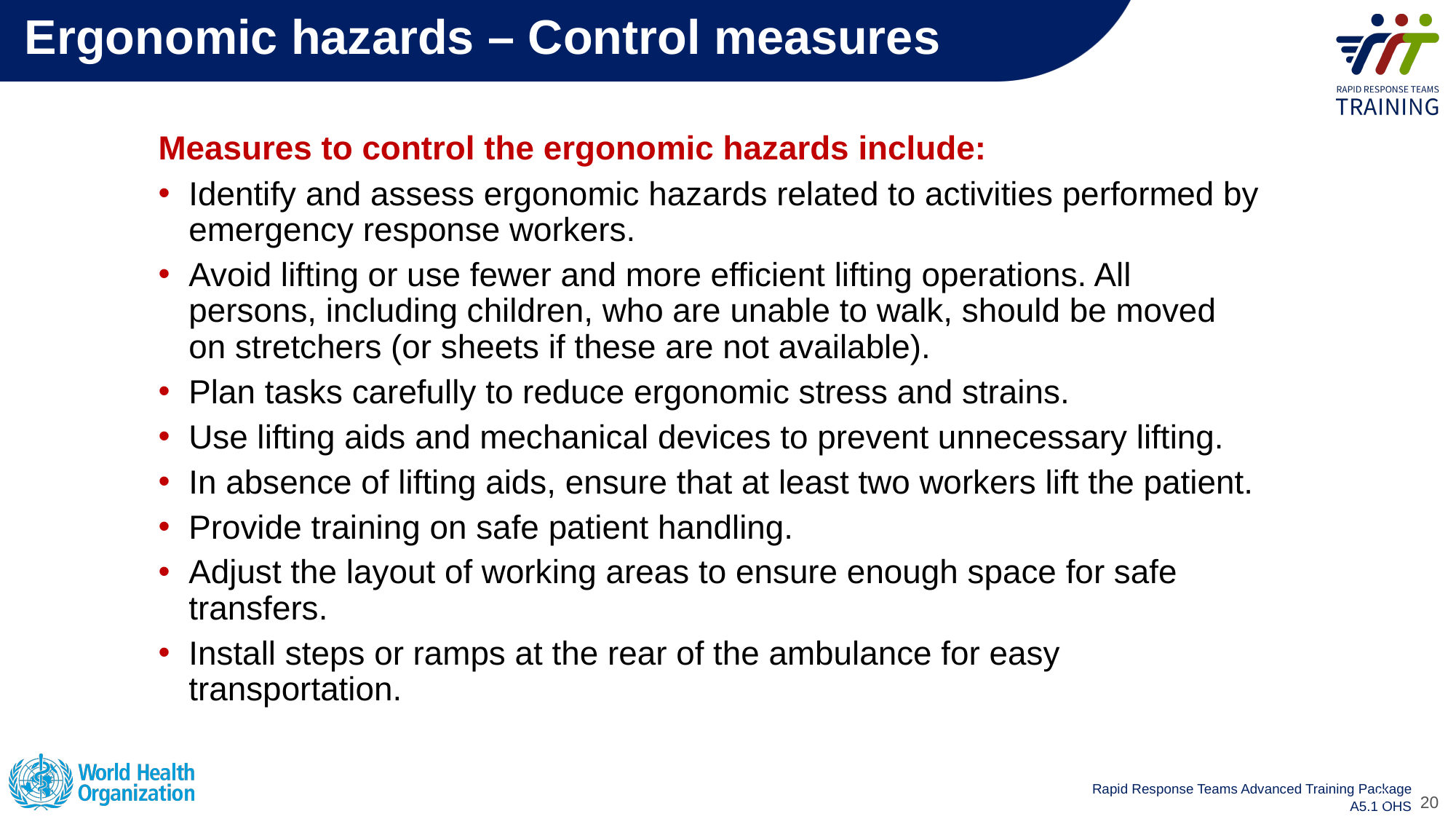

Ergonomic hazards – Control measures
Measures to control the ergonomic hazards include:
Identify and assess ergonomic hazards related to activities performed by emergency response workers.
Avoid lifting or use fewer and more efficient lifting operations. All persons, including children, who are unable to walk, should be moved on stretchers (or sheets if these are not available).
Plan tasks carefully to reduce ergonomic stress and strains.
Use lifting aids and mechanical devices to prevent unnecessary lifting.
In absence of lifting aids, ensure that at least two workers lift the patient.
Provide training on safe patient handling.
Adjust the layout of working areas to ensure enough space for safe transfers.
Install steps or ramps at the rear of the ambulance for easy transportation.
20